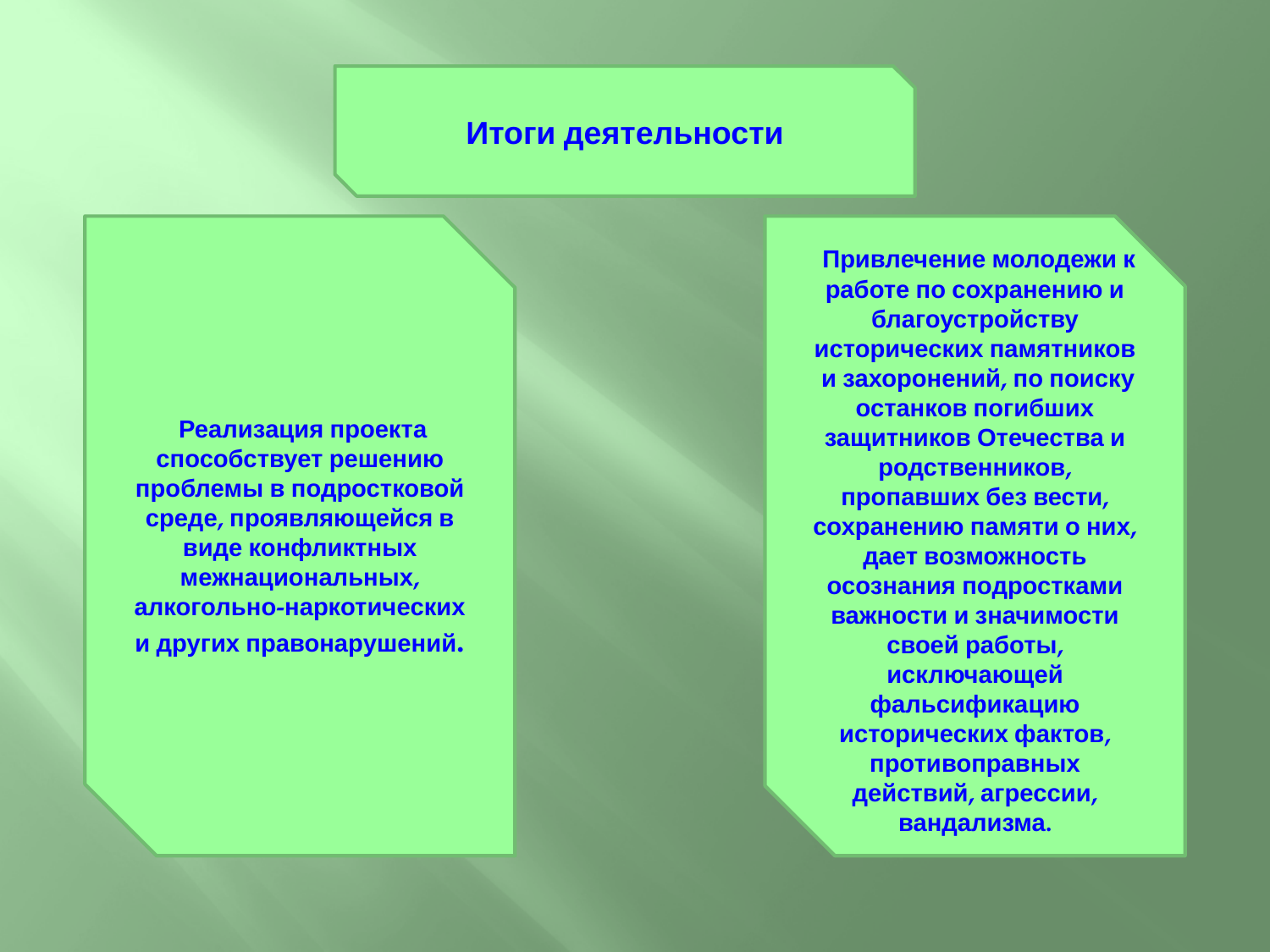

#
Итоги деятельности
 Реализация проекта способствует решению проблемы в подростковой среде, проявляющейся в виде конфликтных межнациональных, алкогольно-наркотических и других правонарушений.
 Привлечение молодежи к работе по сохранению и благоустройству исторических памятников  и захоронений, по поиску останков погибших защитников Отечества и родственников, пропавших без вести, сохранению памяти о них, дает возможность осознания подростками важности и значимости своей работы, исключающей фальсификацию исторических фактов, противоправных действий, агрессии, вандализма.